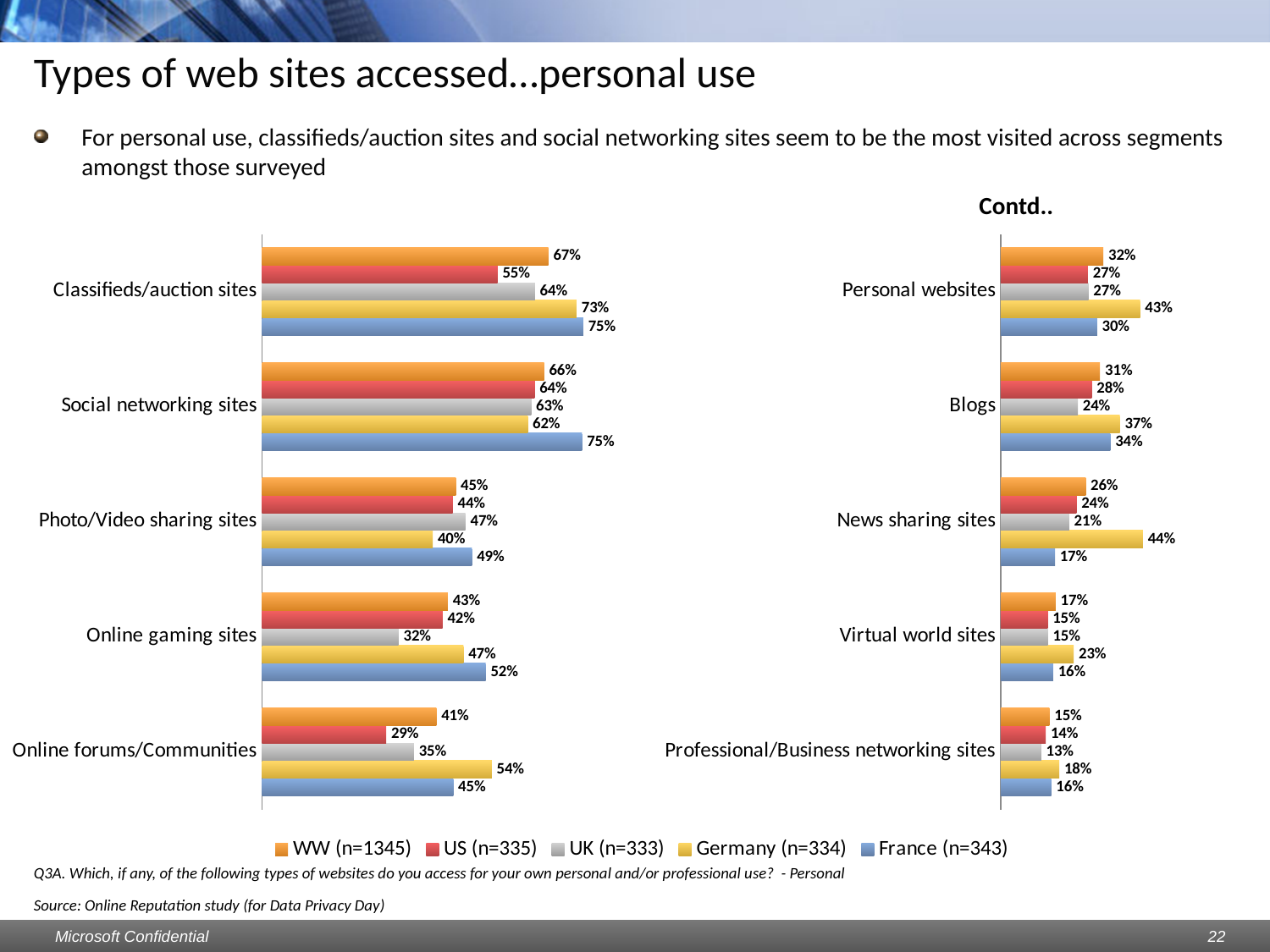

# Types of web sites accessed…personal use
For personal use, classifieds/auction sites and social networking sites seem to be the most visited across segments amongst those surveyed

Contd..

### Chart

| Category | France (n=343) | Germany (n=334) | UK (n=333) | US (n=335) | WW (n=1345) |
|---|---|---|---|---|---|
| Online forums/Communities | 0.446064139941691 | 0.5359281437125748 | 0.3543543543543559 | 0.2895522388059703 | 0.40669144981412625 |
| Online gaming sites | 0.5218658892128275 | 0.47005988023952205 | 0.31831831831831986 | 0.4208955223880599 | 0.4334572490706323 |
| Photo/Video sharing sites | 0.489795918367347 | 0.3982035928143725 | 0.4744744744744764 | 0.4447761194029851 | 0.4520446096654278 |
| Social networking sites | 0.7463556851311974 | 0.6197604790419162 | 0.6276276276276302 | 0.6358208955223914 | 0.6579925650557621 |
| Classifieds/auction sites | 0.7492711370262392 | 0.7335329341317366 | 0.6366366366366392 | 0.5492537313432837 | 0.6676579925650596 |

### Chart

| Category | France (n=343) | Germany (n=334) | UK (n=333) | US (n=335) | WW (n=1345) |
|---|---|---|---|---|---|
| Professional/Business networking sites | 0.15743440233236308 | 0.18263473053892287 | 0.12612612612612614 | 0.1402985074626867 | 0.15167286245353162 |
| Virtual world sites | 0.16326530612244994 | 0.2275449101796407 | 0.14714714714714813 | 0.14626865671641853 | 0.17100371747211895 |
| News sharing sites | 0.16909620991253643 | 0.44311377245508976 | 0.2132132132132132 | 0.2358208955223884 | 0.2646840148698899 |
| Blogs | 0.3411078717201168 | 0.37125748502994205 | 0.24024024024024107 | 0.28358208955224 | 0.30929368029739784 |
| Personal websites | 0.3002915451895044 | 0.4341317365269461 | 0.27327327327327433 | 0.2716417910447763 | 0.3197026022304846 |

### Chart

| Category | France (n=343) | Germany (n=334) | UK (n=333) | US (n=335) | WW (n=1345) |
|---|---|---|---|---|---|
|  | None | None | None | None | None |
|  | None | None | None | None | None |
|  | None | None | None | None | None |
|  | None | None | None | None | None |
|  | None | None | None | None | None |
Q3A. Which, if any, of the following types of websites do you access for your own personal and/or professional use?  - Personal

Source: Online Reputation study (for Data Privacy Day)